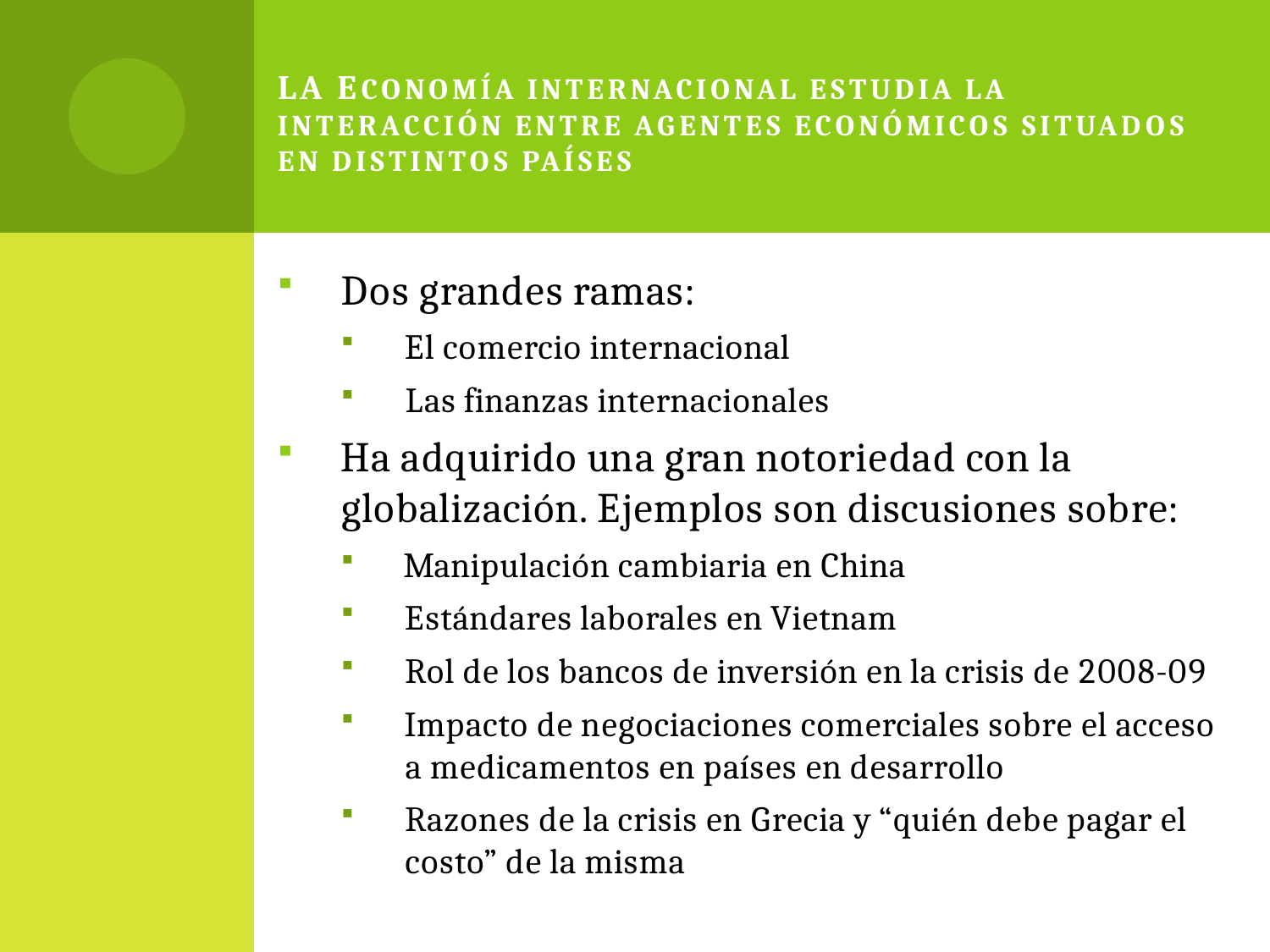

# La Economía Internacional estudia la interacción entre agentes económicos situados en distintos países
Dos grandes ramas:
El comercio internacional
Las finanzas internacionales
Ha adquirido una gran notoriedad con la globalización. Ejemplos son discusiones sobre:
Manipulación cambiaria en China
Estándares laborales en Vietnam
Rol de los bancos de inversión en la crisis de 2008-09
Impacto de negociaciones comerciales sobre el acceso a medicamentos en países en desarrollo
Razones de la crisis en Grecia y “quién debe pagar el costo” de la misma